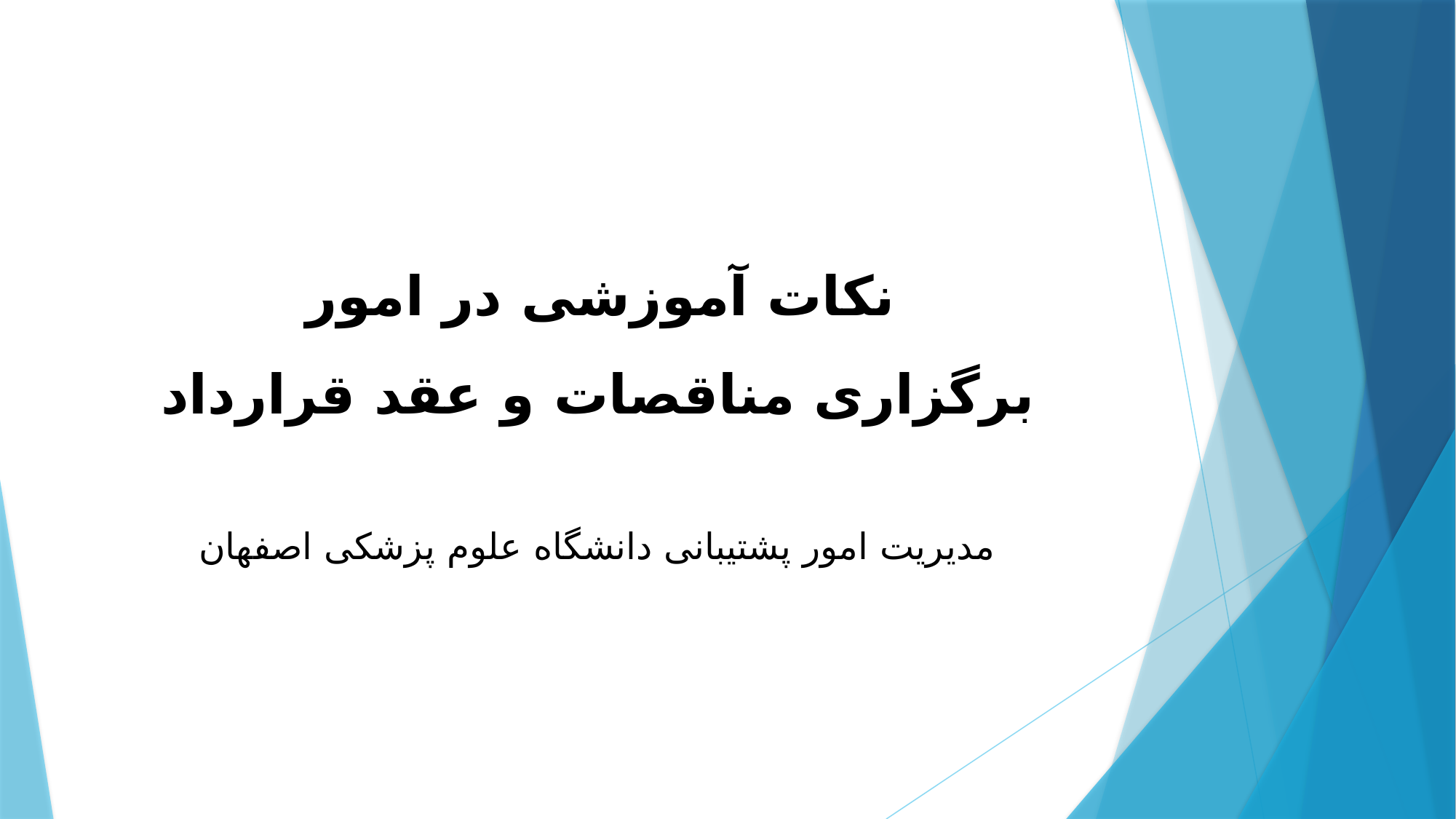

نکات آموزشی در امور
برگزاری مناقصات و عقد قرارداد

مدیریت امور پشتیبانی دانشگاه علوم پزشکی اصفهان